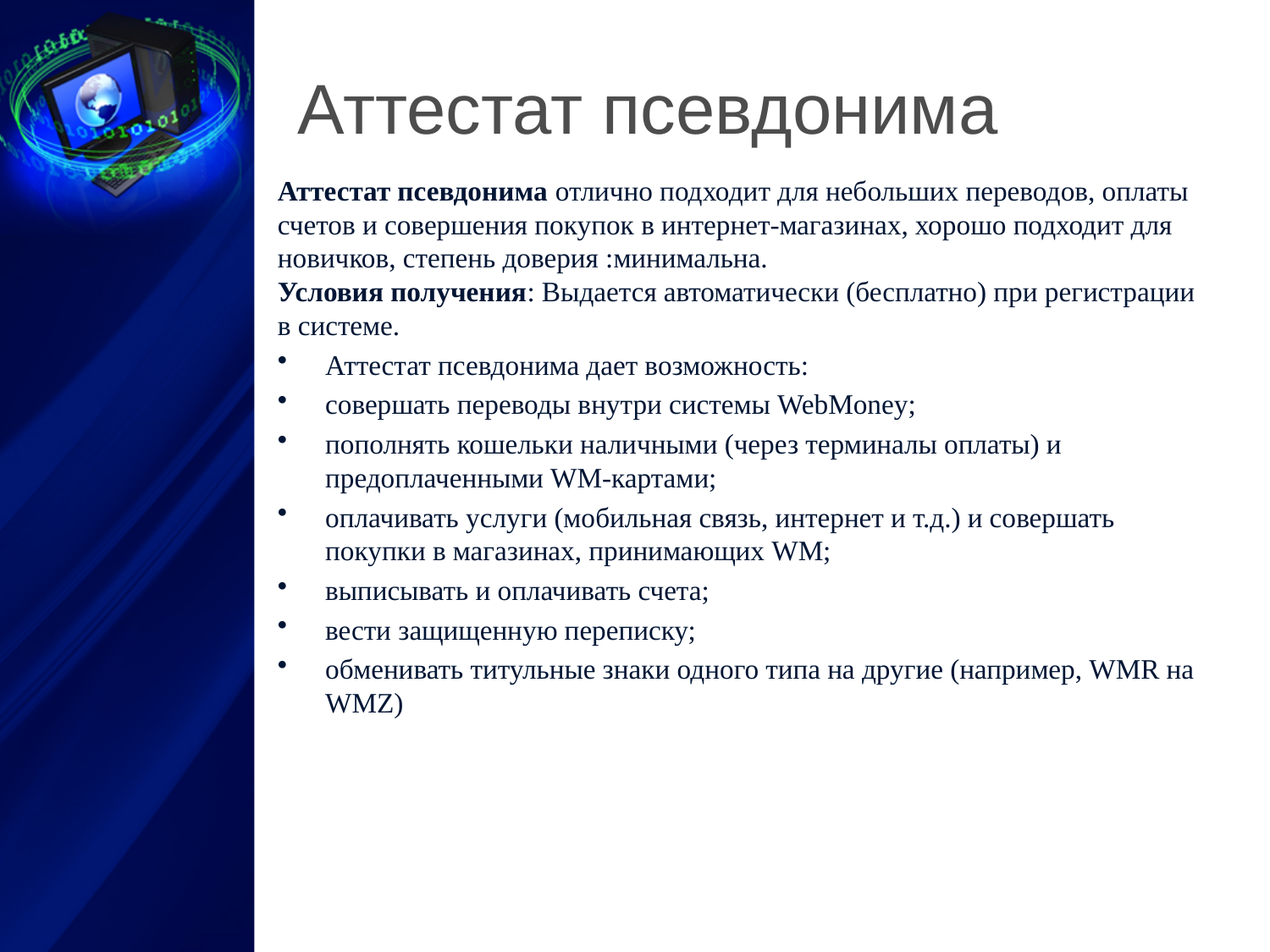

# Аттестат псевдонима
Аттестат псевдонима отлично подходит для небольших переводов, оплаты счетов и совершения покупок в интернет-магазинах, хорошо подходит для новичков, степень доверия :минимальна.
Условия получения: Выдается автоматически (бесплатно) при регистрации в системе.
Аттестат псевдонима дает возможность:
совершать переводы внутри системы WebMoney;
пополнять кошельки наличными (через терминалы оплаты) и предоплаченными WM-картами;
оплачивать услуги (мобильная связь, интернет и т.д.) и совершать покупки в магазинах, принимающих WM;
выписывать и оплачивать счета;
вести защищенную переписку;
обменивать титульные знаки одного типа на другие (например, WMR на WMZ)